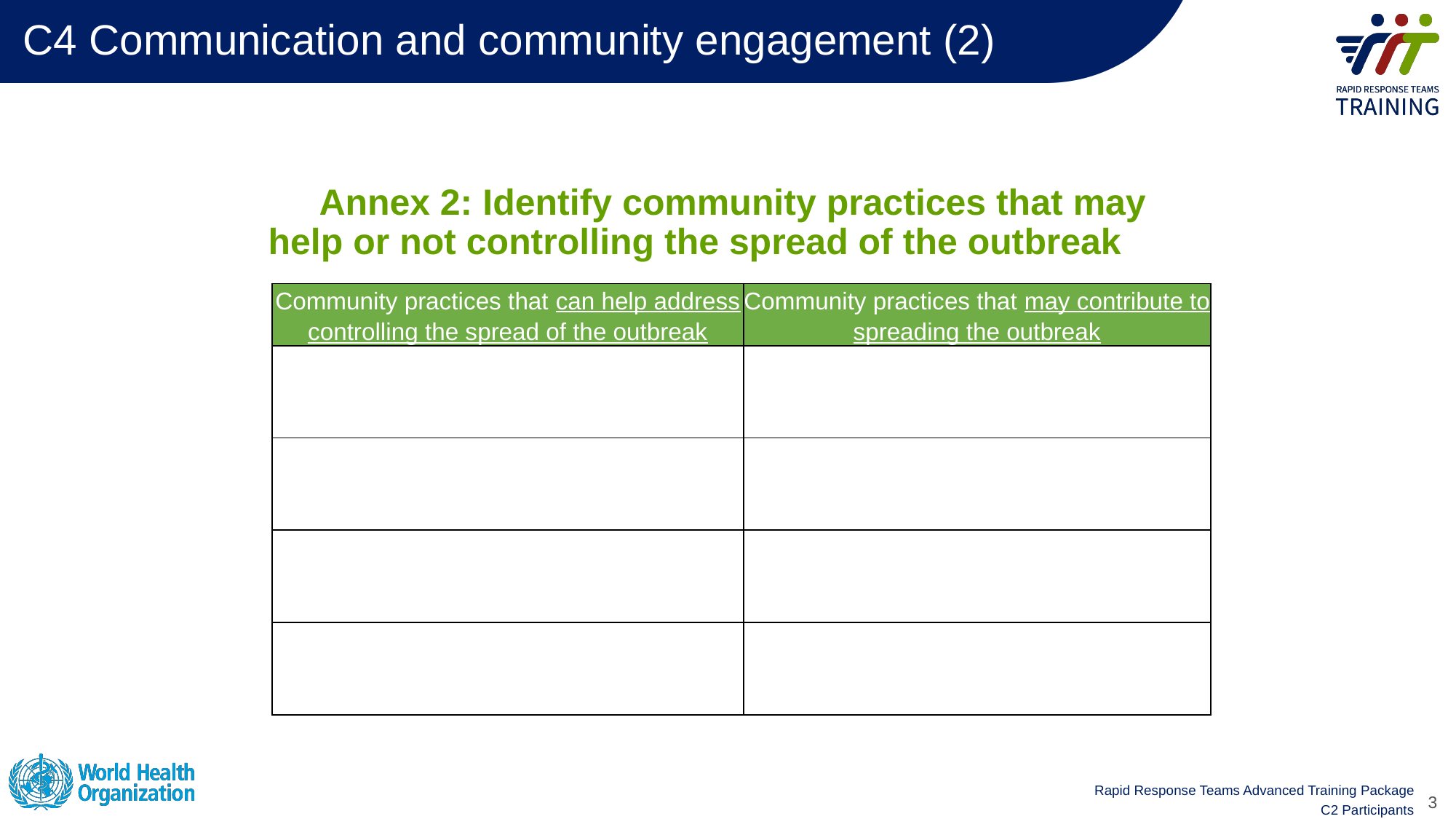

# C4 Communication and community engagement (2)
Annex 2: Identify community practices that may help or not controlling the spread of the outbreak
| Community practices that can help address controlling the spread of the outbreak | Community practices that may contribute to spreading the outbreak |
| --- | --- |
|  |  |
|  |  |
|  |  |
|  |  |